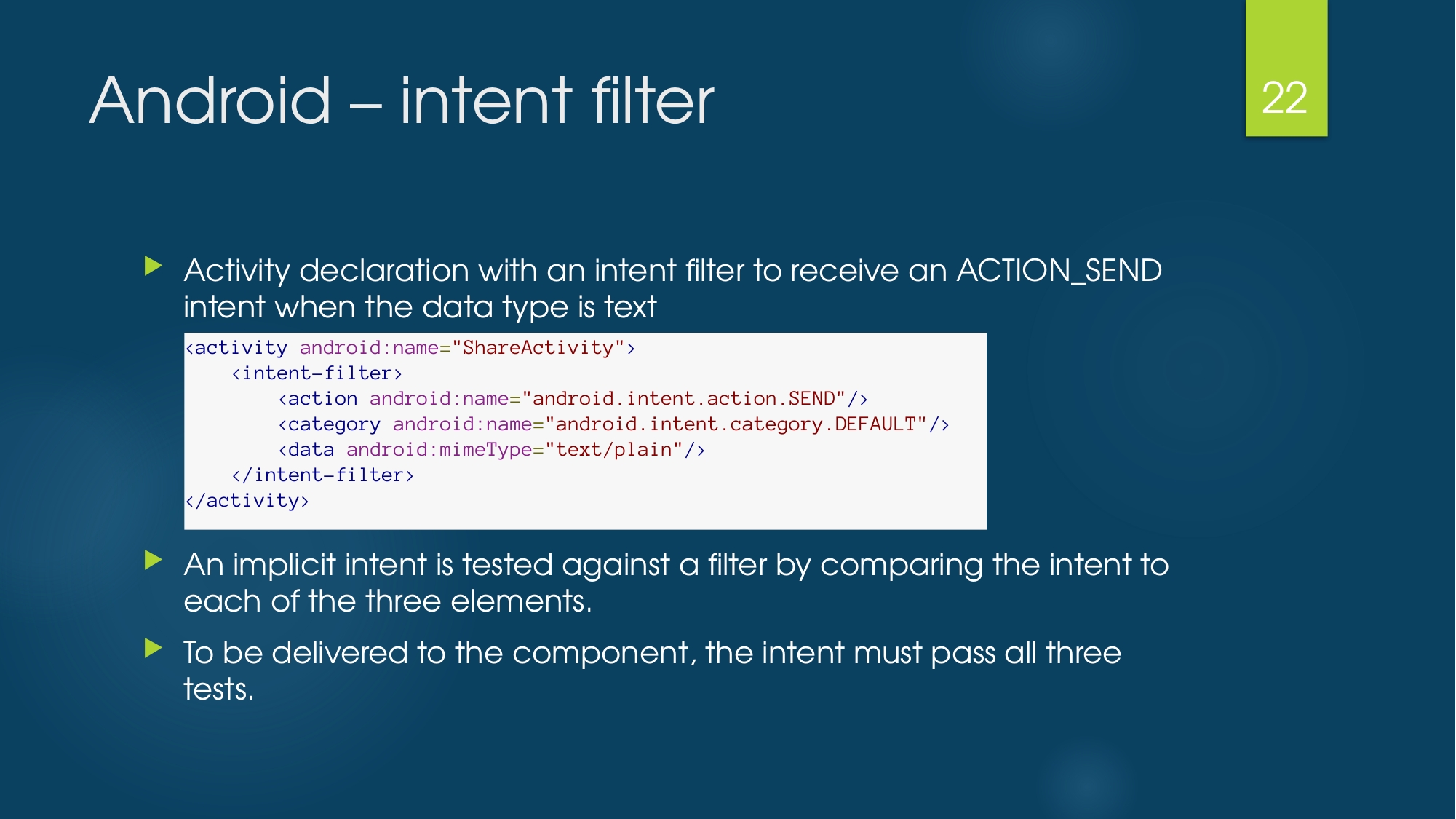

22
# Android – intent filter
Activity declaration with an intent filter to receive an ACTION_SEND intent when the data type is text

An implicit intent is tested against a filter by comparing the intent to each of the three elements.
To be delivered to the component, the intent must pass all three tests.
<activity android:name="ShareActivity">
    <intent-filter>
        <action android:name="android.intent.action.SEND"/>
        <category android:name="android.intent.category.DEFAULT"/>
        <data android:mimeType="text/plain"/>
    </intent-filter>
</activity>